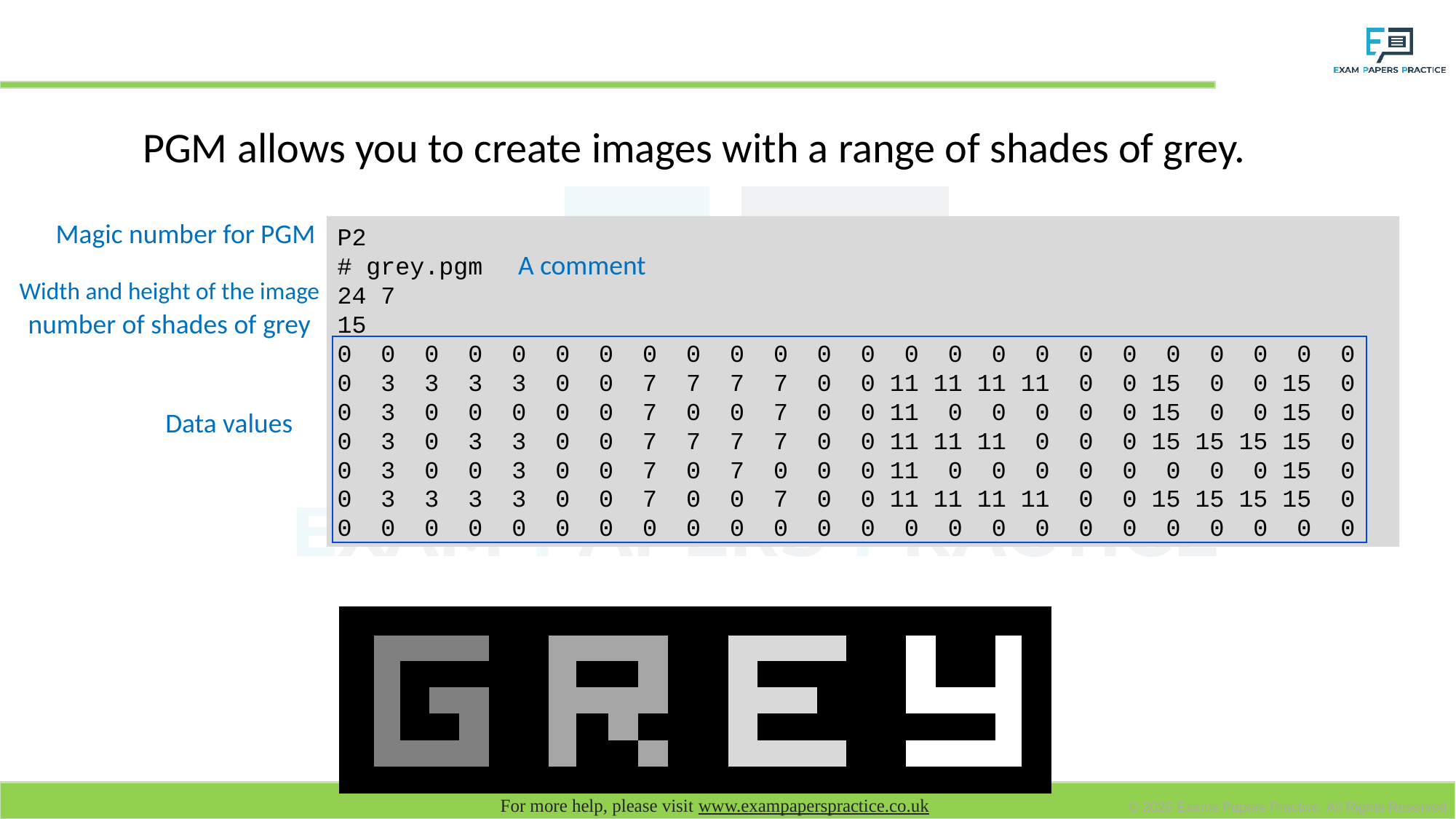

# PGM
PGM allows you to create images with a range of shades of grey.
Magic number for PGM
P2
# grey.pgm
24 7
15
0  0  0  0  0  0  0  0  0  0  0  0  0  0  0  0  0  0  0  0  0  0  0  0
0  3  3  3  3  0  0  7  7  7  7  0  0 11 11 11 11  0  0 15  0  0 15  0
0  3  0  0  0  0  0  7  0  0  7  0  0 11  0  0  0  0  0 15  0  0 15  0
0  3  0  3  3  0  0  7  7  7  7  0  0 11 11 11  0  0  0 15 15 15 15  0
0  3  0  0  3  0  0  7  0  7  0  0  0 11  0  0  0  0  0  0  0  0 15  0
0  3  3  3  3  0  0  7  0  0  7  0  0 11 11 11 11  0  0 15 15 15 15  0
0  0  0  0  0  0  0  0  0  0  0  0  0  0  0  0  0  0  0  0  0  0  0  0
A comment
Width and height of the image
number of shades of grey

Data values
|  |  |  |  |  |  |  |  |  |  |  |  |  |  |  |  |  |  |  |  |  |  |  |  |
| --- | --- | --- | --- | --- | --- | --- | --- | --- | --- | --- | --- | --- | --- | --- | --- | --- | --- | --- | --- | --- | --- | --- | --- |
|  |  |  |  |  |  |  |  |  |  |  |  |  |  |  |  |  |  |  |  |  |  |  |  |
|  |  |  |  |  |  |  |  |  |  |  |  |  |  |  |  |  |  |  |  |  |  |  |  |
|  |  |  |  |  |  |  |  |  |  |  |  |  |  |  |  |  |  |  |  |  |  |  |  |
|  |  |  |  |  |  |  |  |  |  |  |  |  |  |  |  |  |  |  |  |  |  |  |  |
|  |  |  |  |  |  |  |  |  |  |  |  |  |  |  |  |  |  |  |  |  |  |  |  |
|  |  |  |  |  |  |  |  |  |  |  |  |  |  |  |  |  |  |  |  |  |  |  |  |